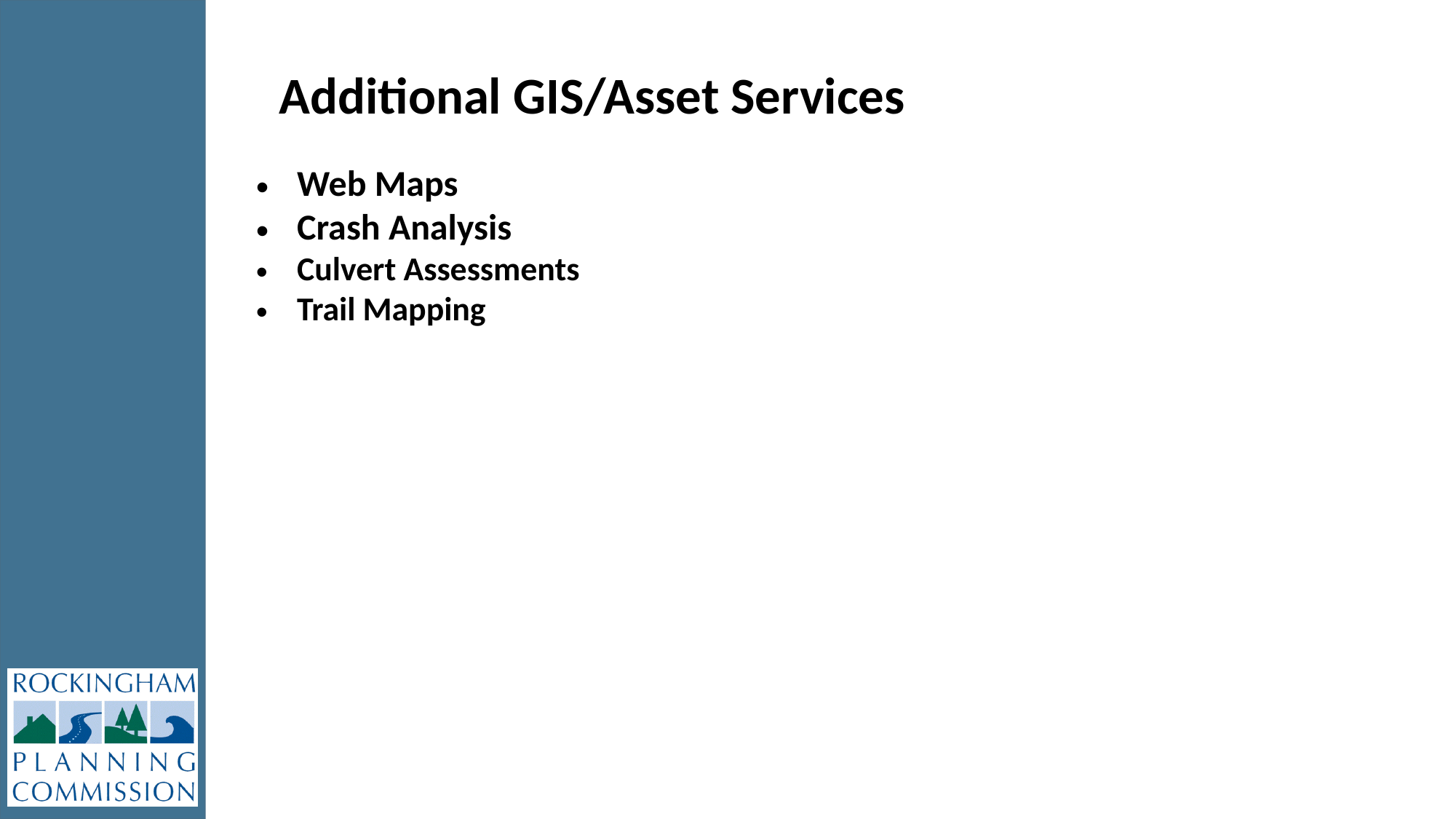

Additional GIS/Asset Services
Web Maps
Crash Analysis
Culvert Assessments
Trail Mapping